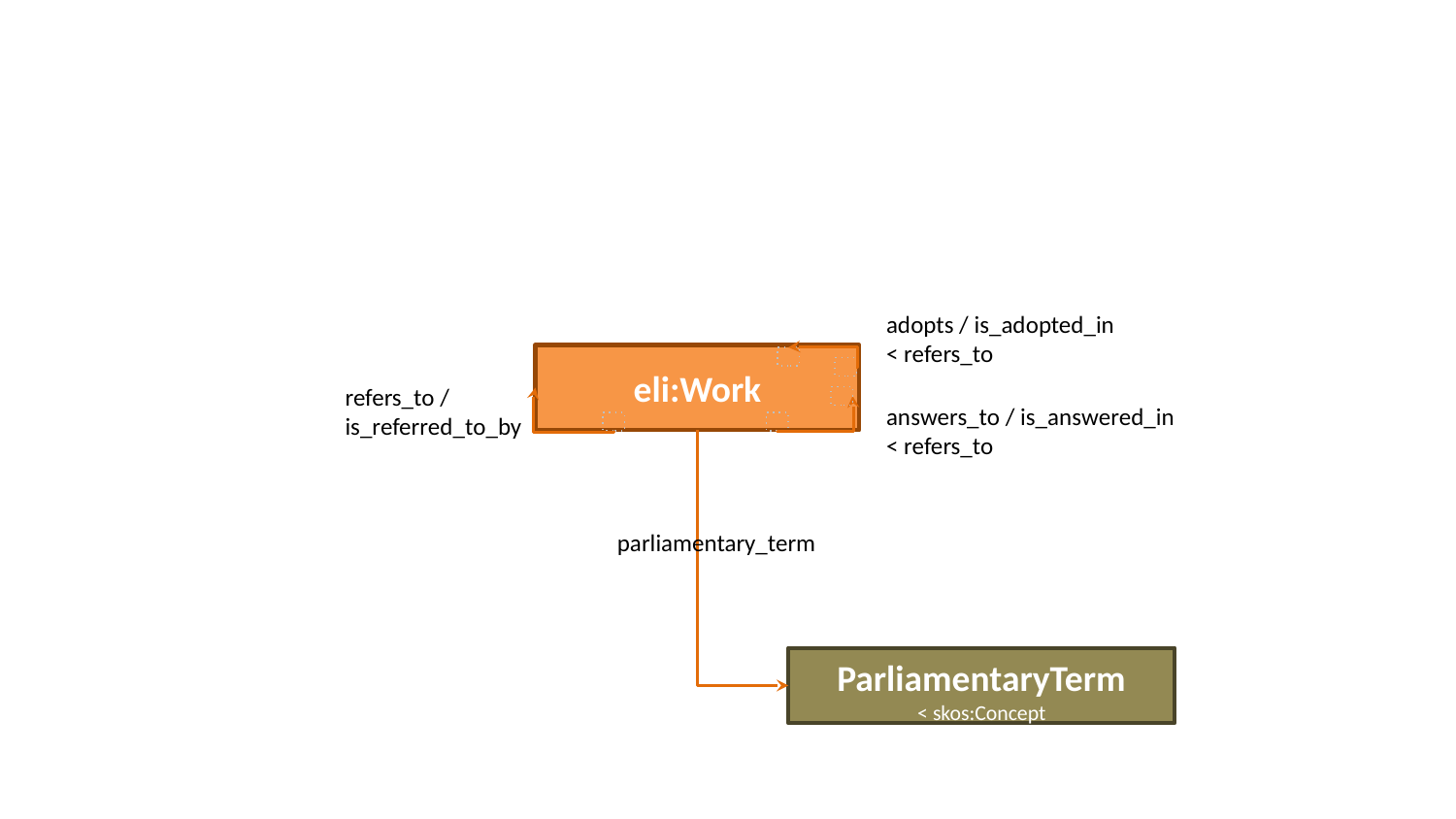

adopts / is_adopted_in
< refers_to
eli:Work

refers_to / is_referred_to_by

answers_to / is_answered_in
< refers_to

parliamentary_term
ParliamentaryTerm
< skos:Concept